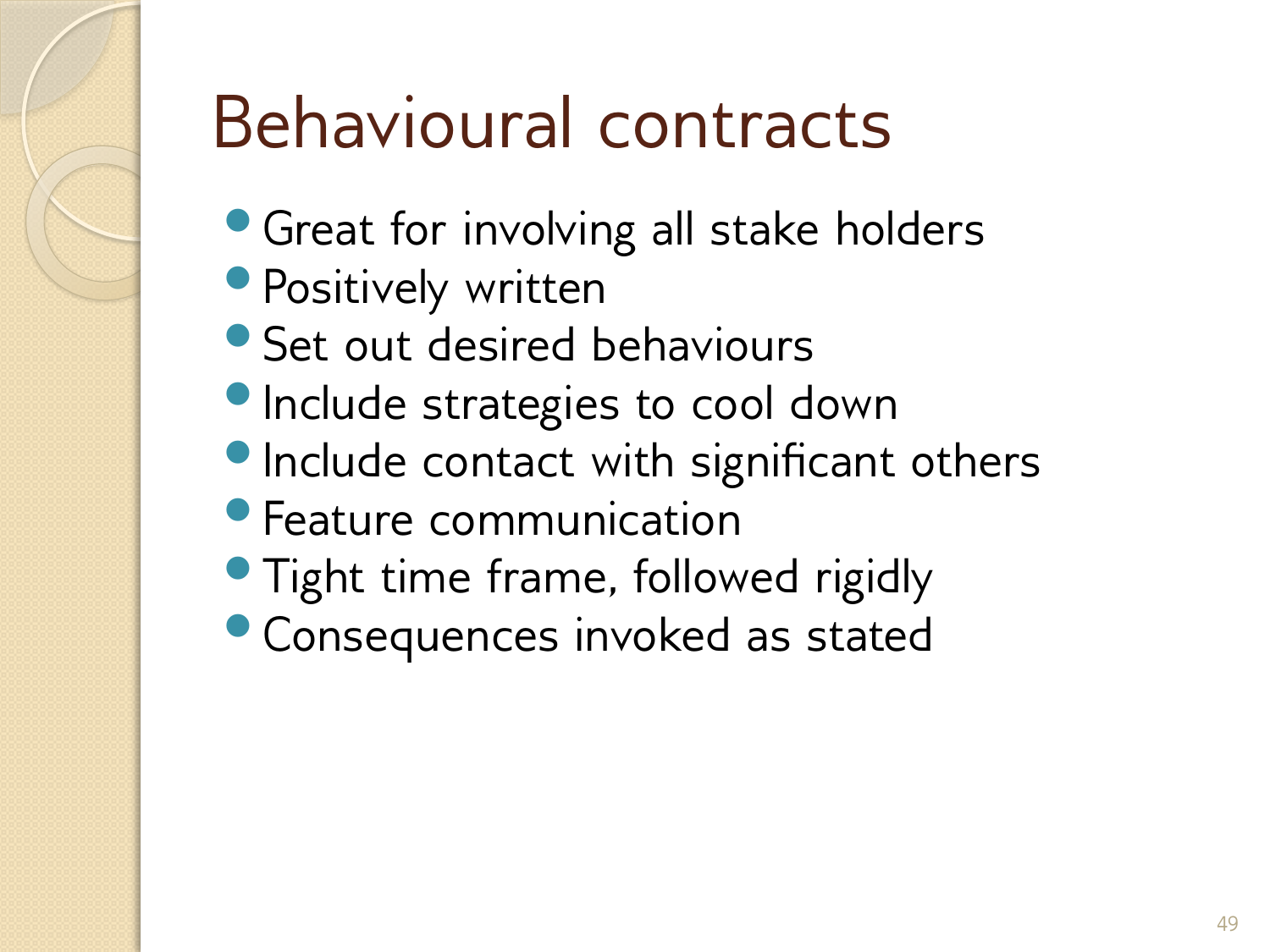

# Behavioural contracts
Great for involving all stake holders
Positively written
Set out desired behaviours
Include strategies to cool down
Include contact with significant others
Feature communication
Tight time frame, followed rigidly
Consequences invoked as stated
49